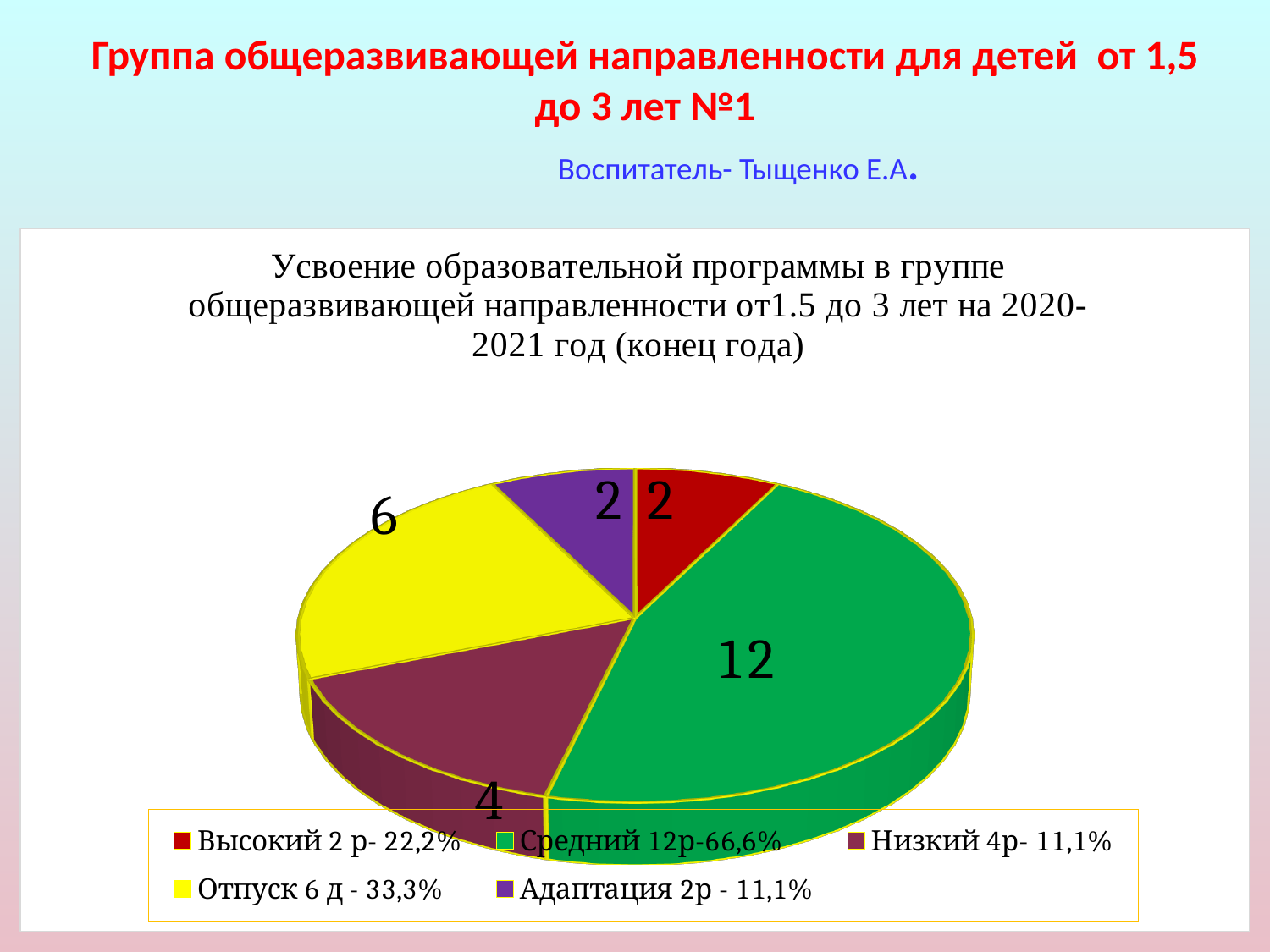

# Группа общеразвивающей направленности для детей  от 1,5 до 3 лет №1 Воспитатель- Тыщенко Е.А.

[unsupported chart]